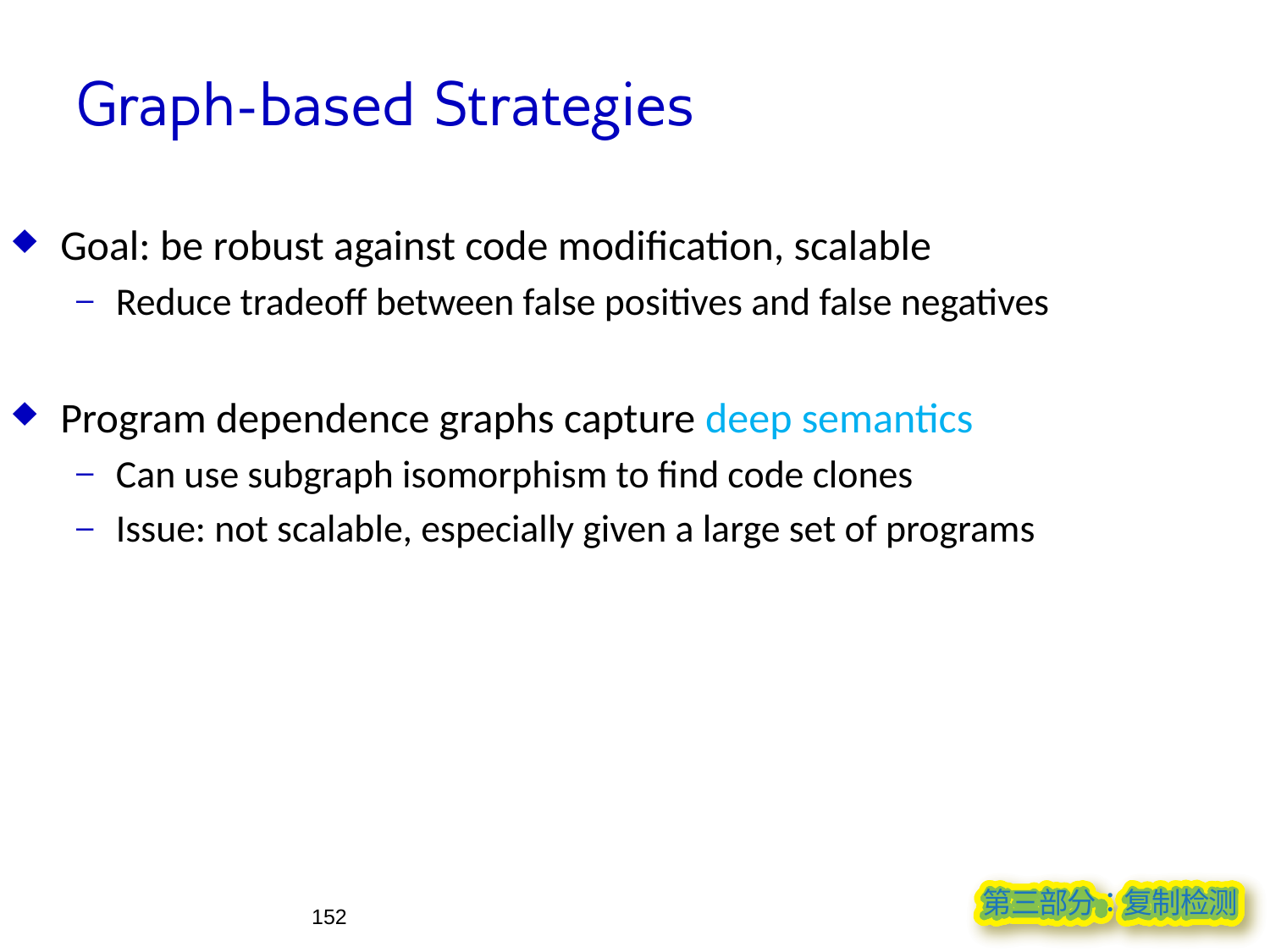

Graph-based Strategies
Goal: be robust against code modification, scalable
Reduce tradeoff between false positives and false negatives

Program dependence graphs capture deep semantics
Can use subgraph isomorphism to find code clones
Issue: not scalable, especially given a large set of programs

152